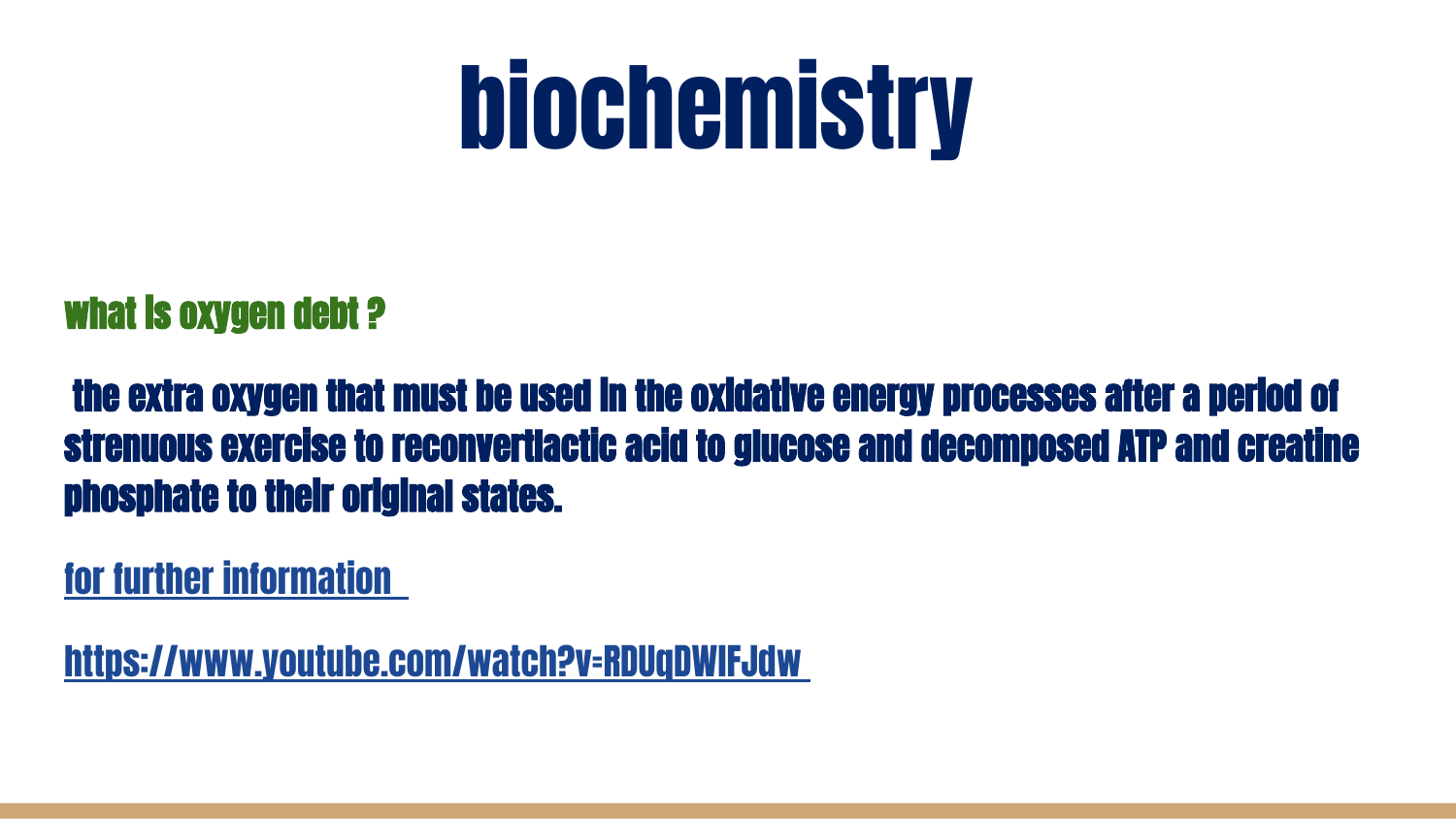

# biochemistry

what is oxygen debt ?
 the extra oxygen that must be used in the oxidative energy processes after a period of strenuous exercise to reconvertlactic acid to glucose and decomposed ATP and creatine phosphate to their original states.
for further information
https://www.youtube.com/watch?v=RDUqDWlFJdw